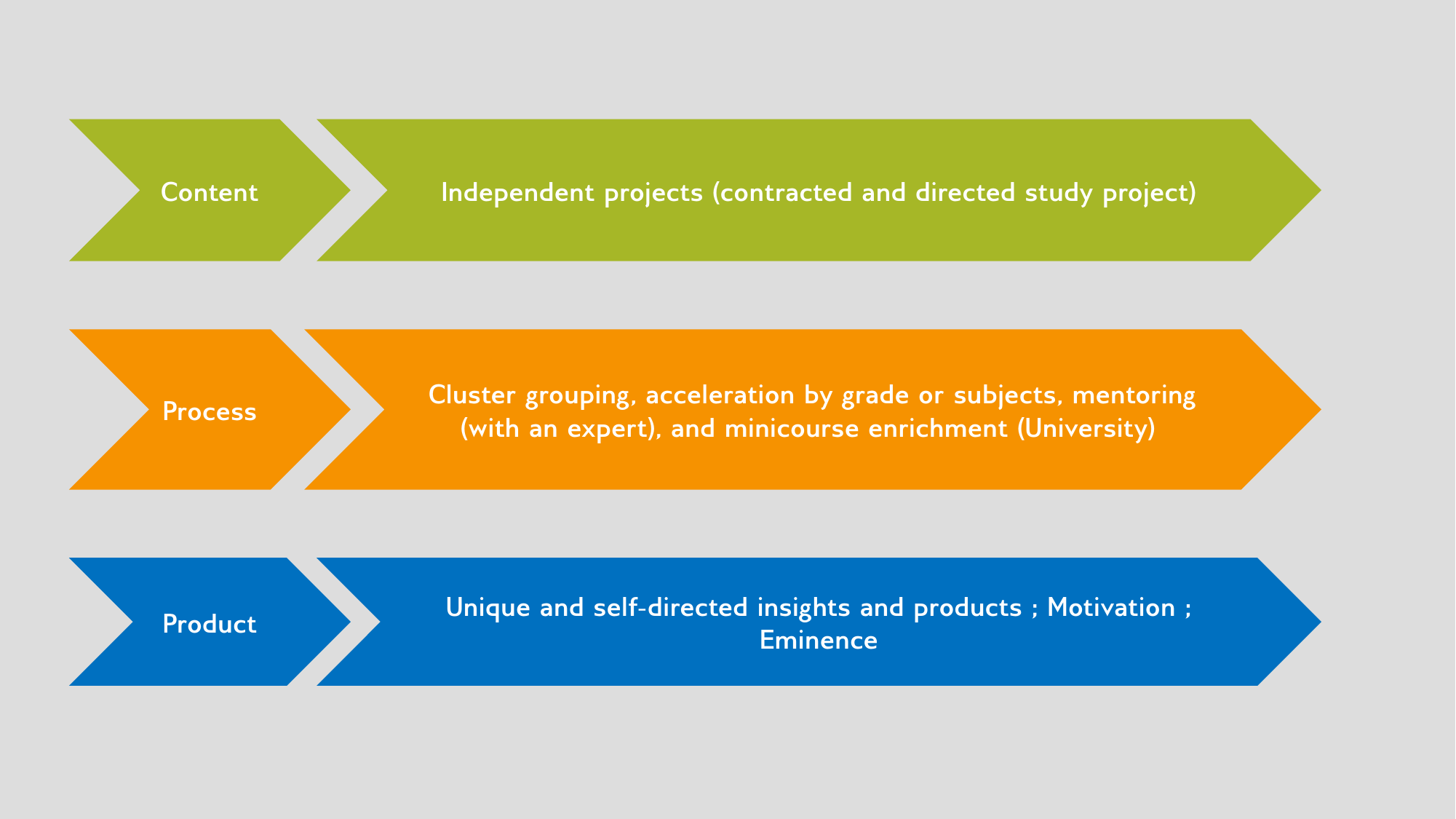

Content
Independent projects (contracted and directed study project)
Process
Cluster grouping, acceleration by grade or subjects, mentoring (with an expert), and minicourse enrichment (University)
Product
Unique and self-directed insights and products ; Motivation ; Eminence